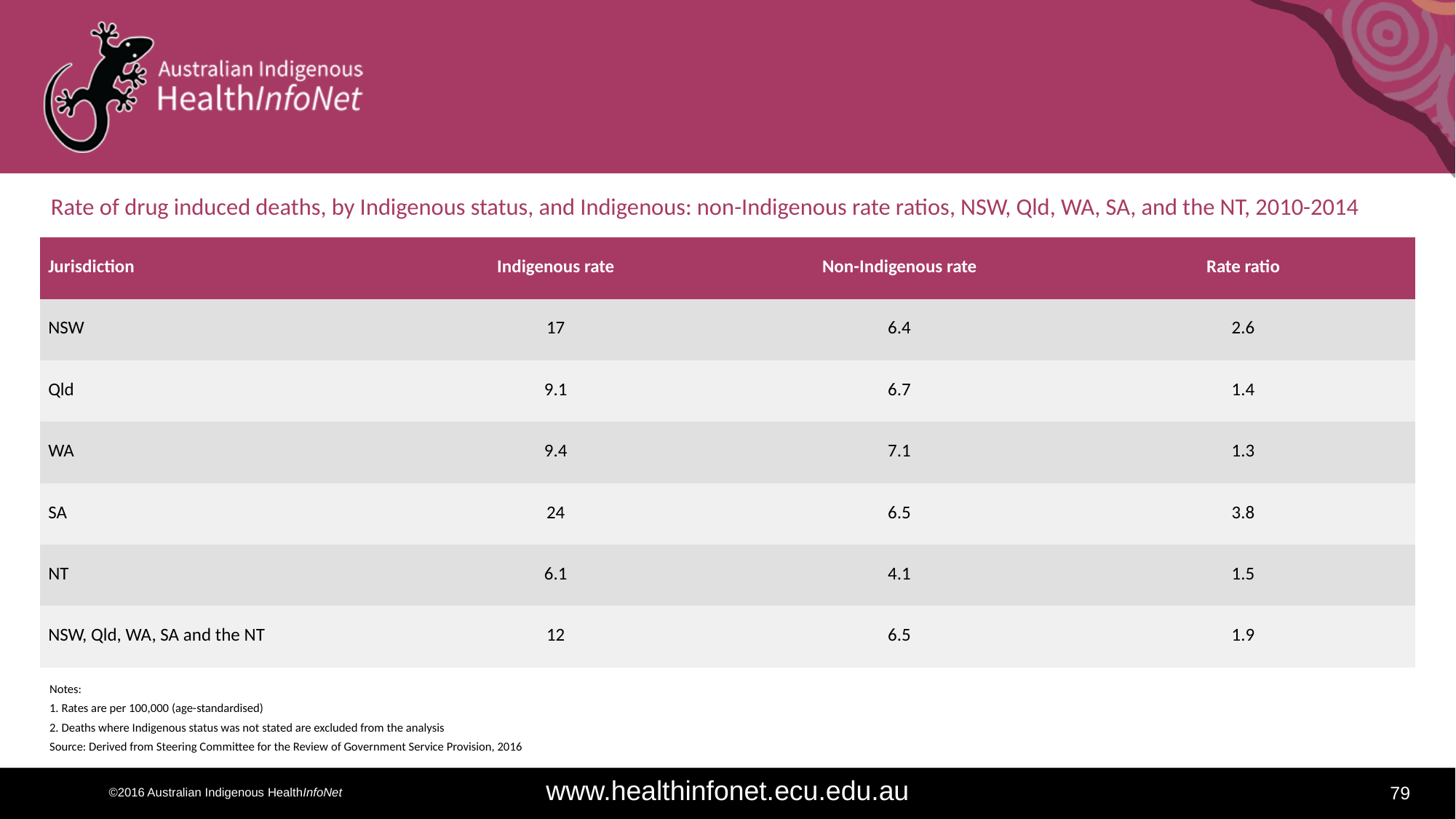

# Rate of drug induced deaths, by Indigenous status, and Indigenous: non-Indigenous rate ratios, NSW, Qld, WA, SA, and the NT, 2010-2014
| Jurisdiction | Indigenous rate | Non-Indigenous rate | Rate ratio |
| --- | --- | --- | --- |
| NSW | 17 | 6.4 | 2.6 |
| Qld | 9.1 | 6.7 | 1.4 |
| WA | 9.4 | 7.1 | 1.3 |
| SA | 24 | 6.5 | 3.8 |
| NT | 6.1 | 4.1 | 1.5 |
| NSW, Qld, WA, SA and the NT | 12 | 6.5 | 1.9 |
Notes:
1. Rates are per 100,000 (age-standardised)
2. Deaths where Indigenous status was not stated are excluded from the analysis
Source: Derived from Steering Committee for the Review of Government Service Provision, 2016